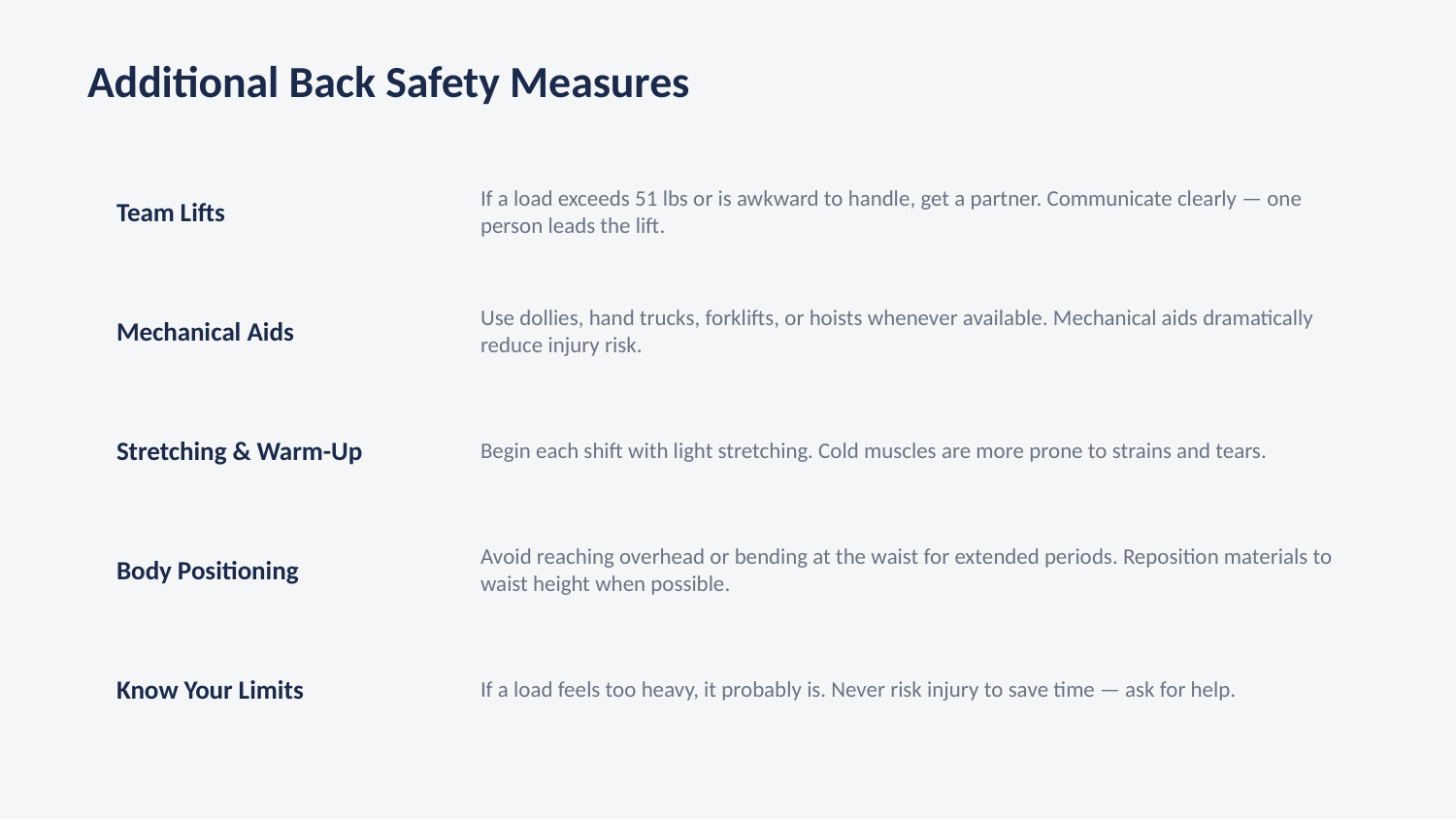

Additional Back Safety Measures

Team Lifts
If a load exceeds 51 lbs or is awkward to handle, get a partner. Communicate clearly — one person leads the lift.

Mechanical Aids
Use dollies, hand trucks, forklifts, or hoists whenever available. Mechanical aids dramatically reduce injury risk.

Stretching & Warm-Up
Begin each shift with light stretching. Cold muscles are more prone to strains and tears.

Body Positioning
Avoid reaching overhead or bending at the waist for extended periods. Reposition materials to waist height when possible.

Know Your Limits
If a load feels too heavy, it probably is. Never risk injury to save time — ask for help.